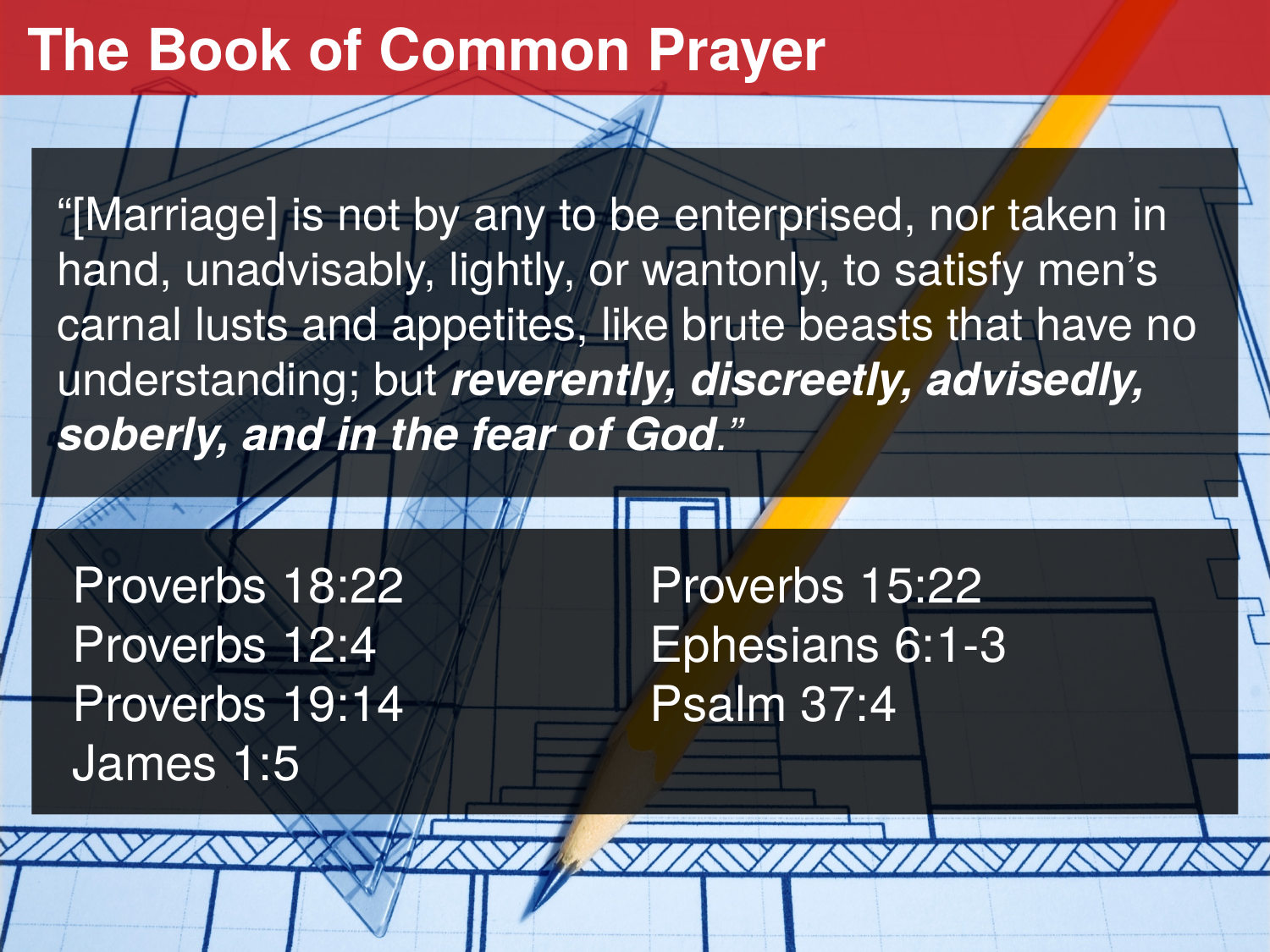

The Book of Common Prayer
“[Marriage] is not by any to be enterprised, nor taken in hand, unadvisably, lightly, or wantonly, to satisfy men’s carnal lusts and appetites, like brute beasts that have no understanding; but reverently, discreetly, advisedly, soberly, and in the fear of God.”
Proverbs 18:22
Proverbs 12:4
Proverbs 19:14
James 1:5
Proverbs 15:22
Ephesians 6:1-3
Psalm 37:4